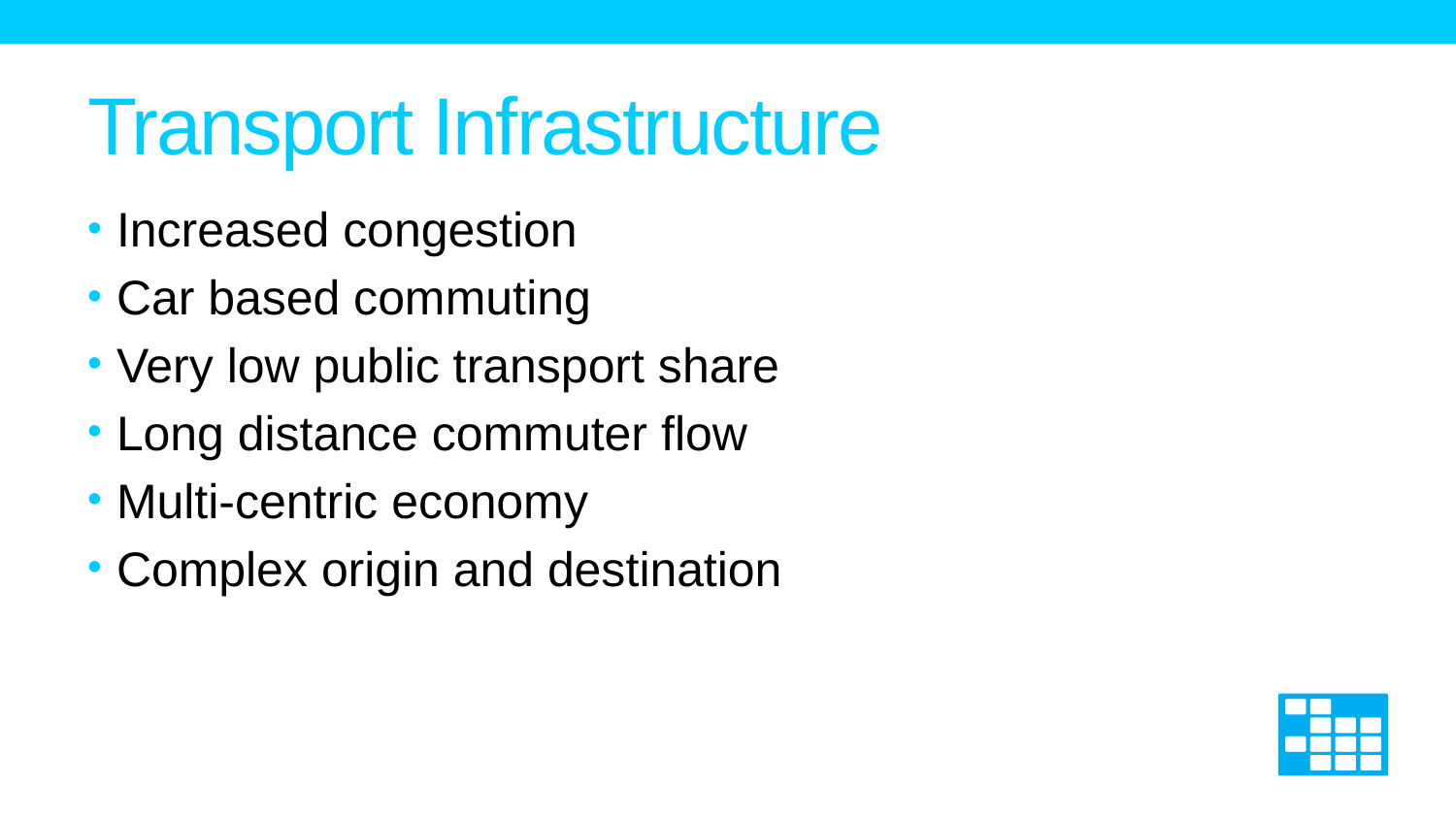

# Transport Infrastructure
Increased congestion
Car based commuting
Very low public transport share
Long distance commuter flow
Multi-centric economy
Complex origin and destination